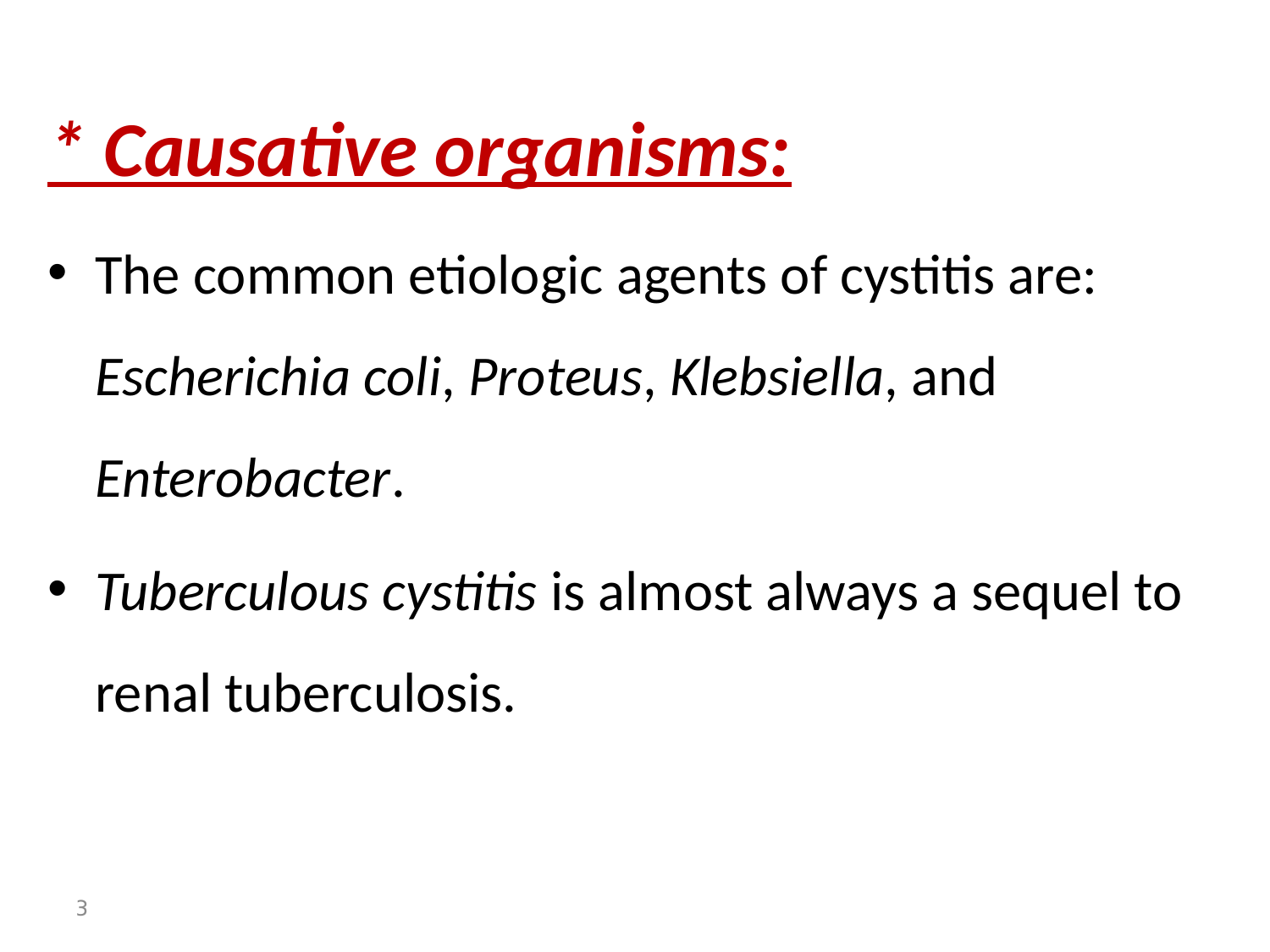

* Causative organisms:
The common etiologic agents of cystitis are: Escherichia coli, Proteus, Klebsiella, and Enterobacter.
Tuberculous cystitis is almost always a sequel to renal tuberculosis.
3